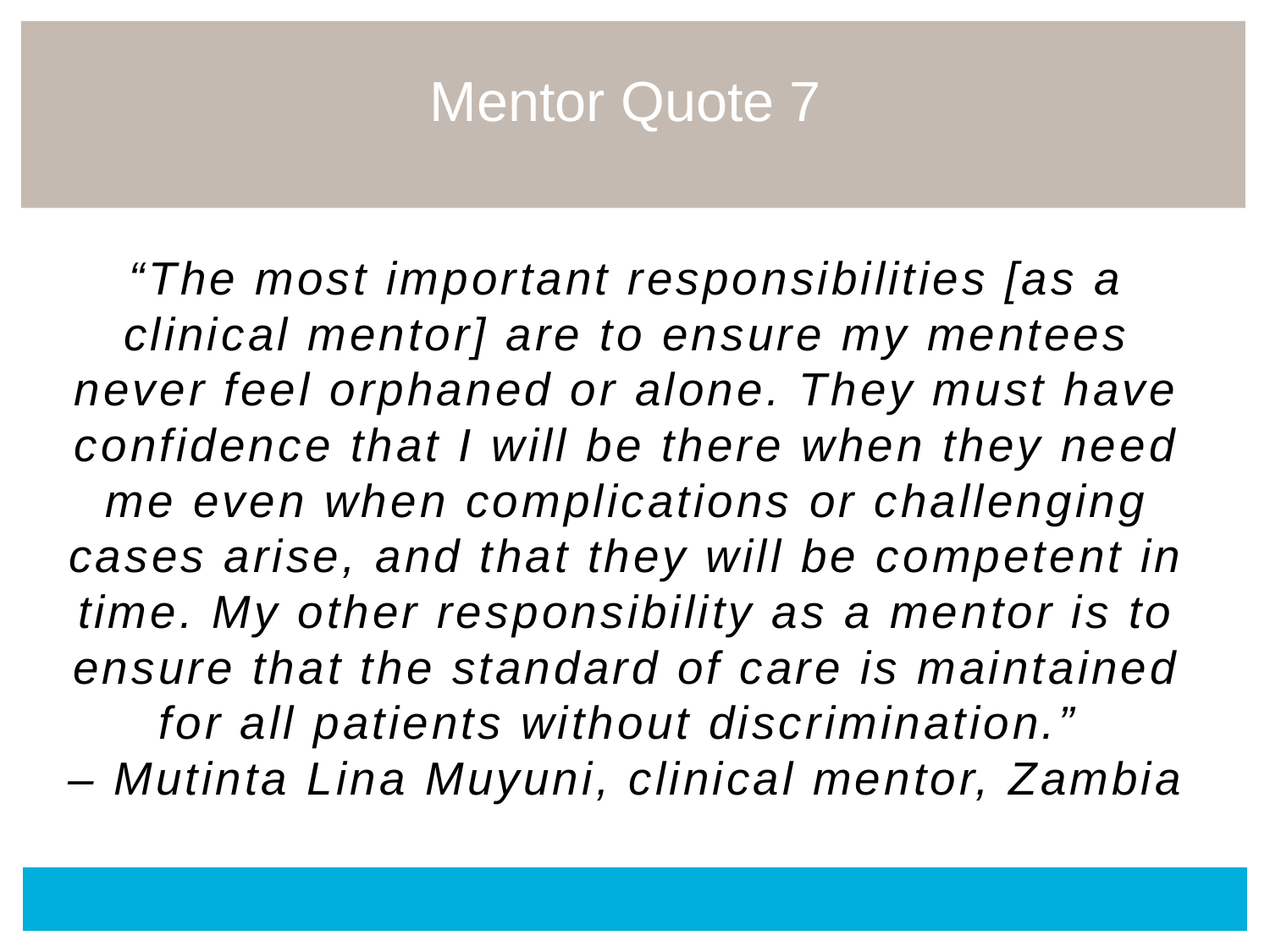

Mentor Quote 7
# “The most important responsibilities [as a clinical mentor] are to ensure my mentees never feel orphaned or alone. They must have confidence that I will be there when they need me even when complications or challenging cases arise, and that they will be competent in time. My other responsibility as a mentor is to ensure that the standard of care is maintained for all patients without discrimination.” – Mutinta Lina Muyuni, clinical mentor, Zambia